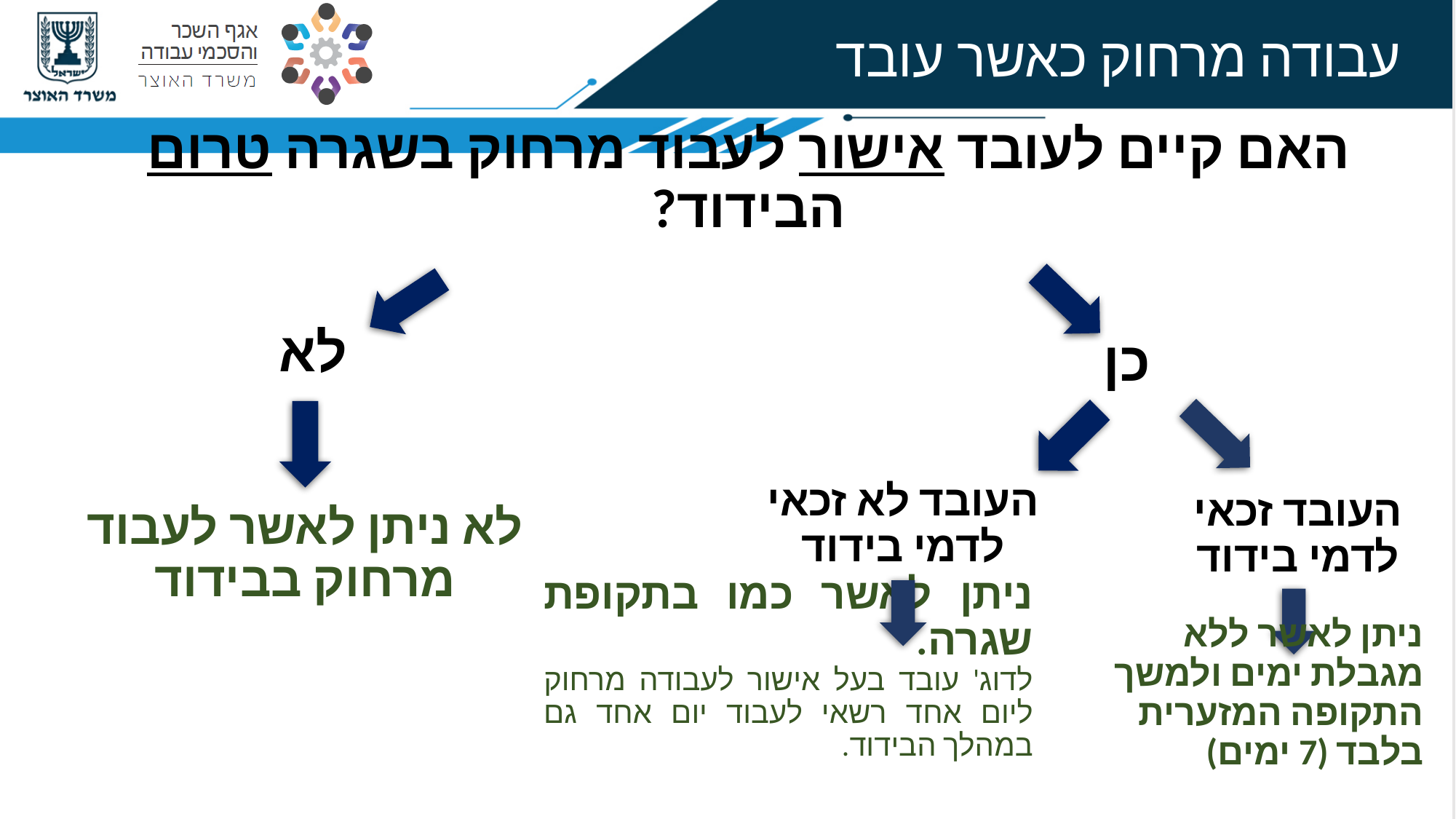

עבודה מרחוק כאשר עובד בבידוד
האם קיים לעובד אישור לעבוד מרחוק בשגרה טרום הבידוד?
לא

כן

העובד לא זכאי לדמי בידוד
העובד זכאי לדמי בידוד
לא ניתן לאשר לעבוד מרחוק בבידוד

ניתן לאשר כמו בתקופת שגרה.
לדוג' עובד בעל אישור לעבודה מרחוק ליום אחד רשאי לעבוד יום אחד גם במהלך הבידוד.
ניתן לאשר ללא מגבלת ימים ולמשך התקופה המזערית בלבד (7 ימים)